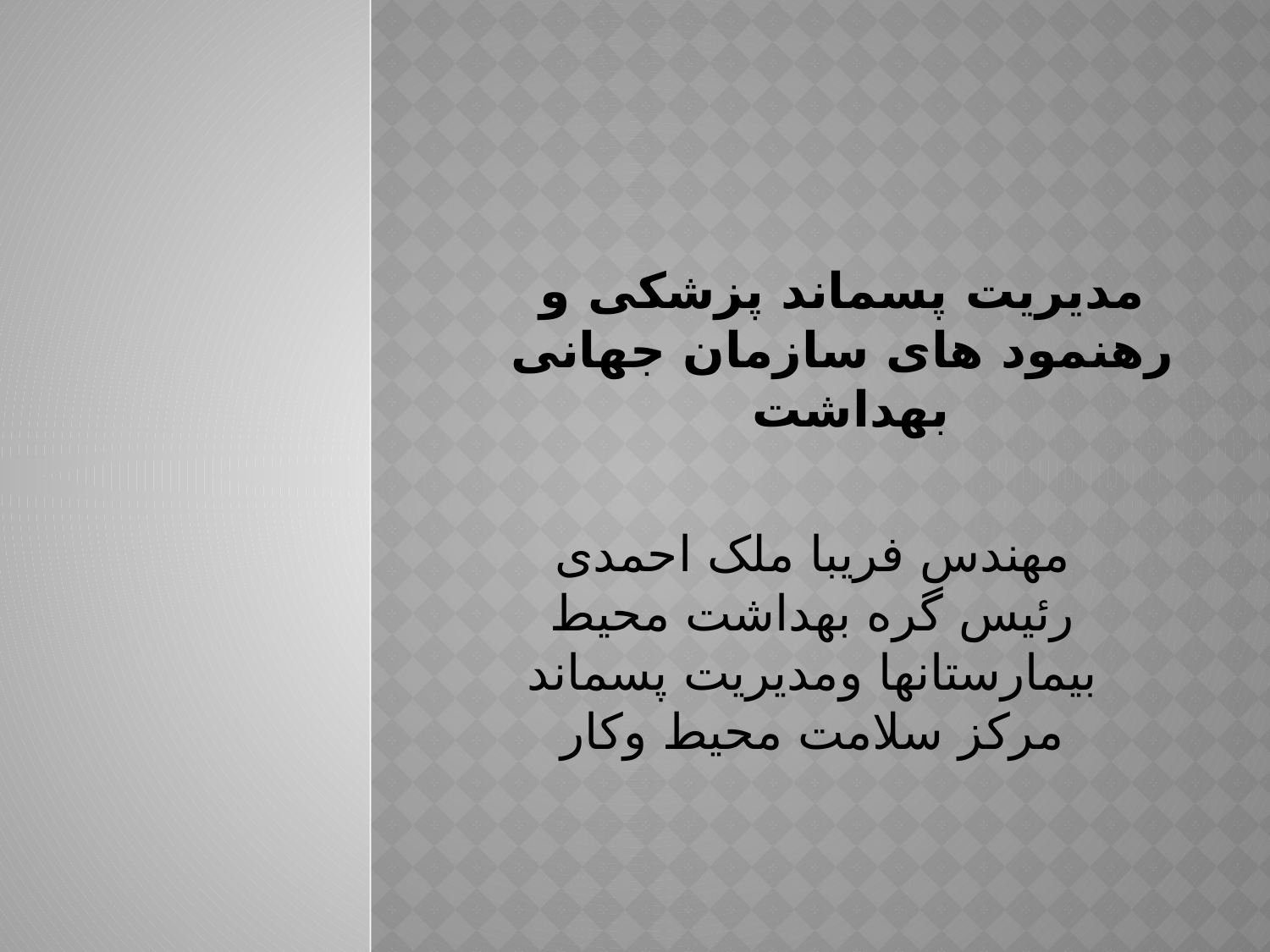

# مدیریت پسماند پزشکی و رهنمود های سازمان جهانی بهداشت
مهندس فریبا ملک احمدی
رئیس گره بهداشت محیط بیمارستانها ومدیریت پسماند مرکز سلامت محیط وکار